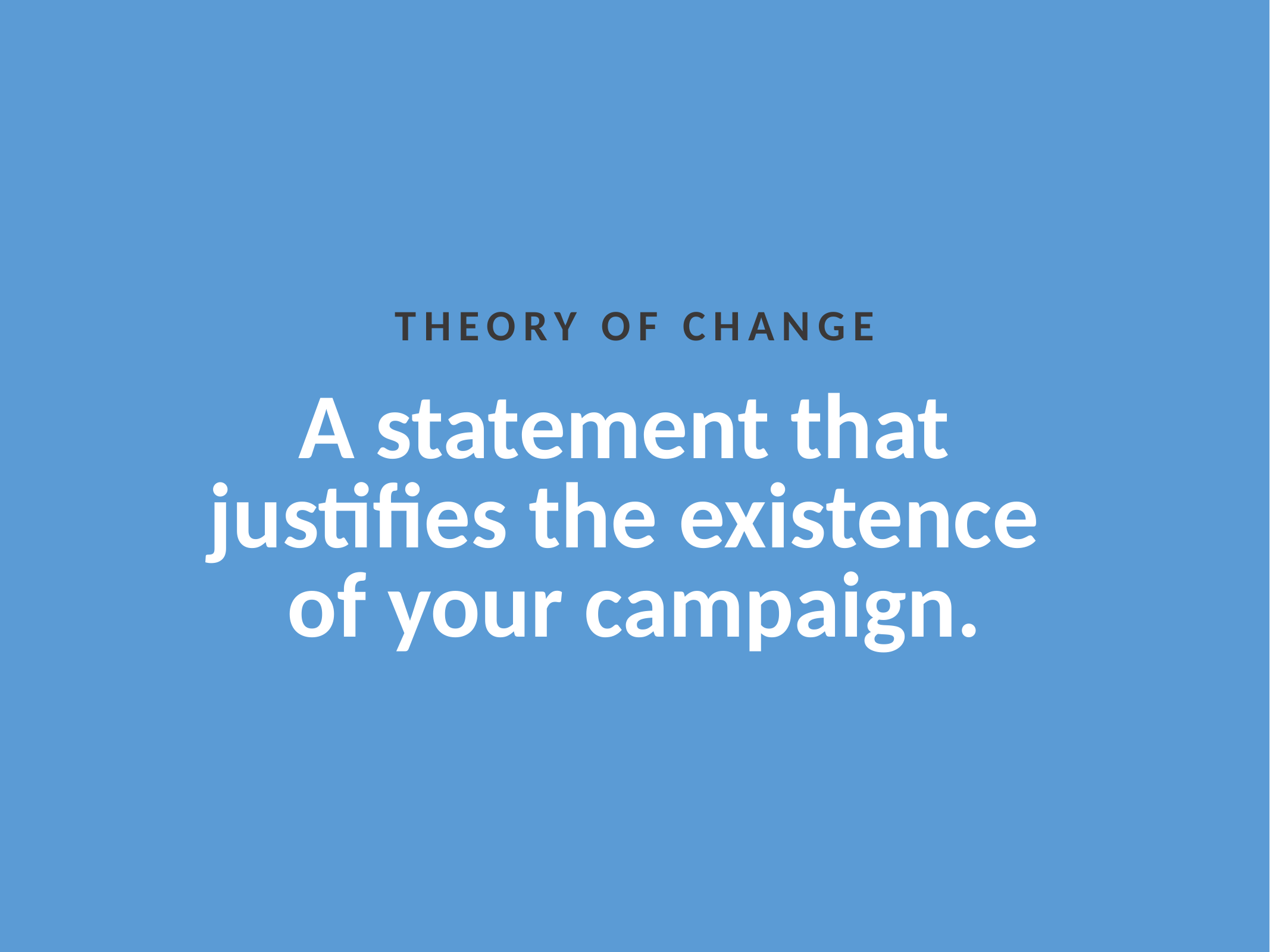

THEORY OF CHANGE
A statement that
justifies the existence
of your campaign.